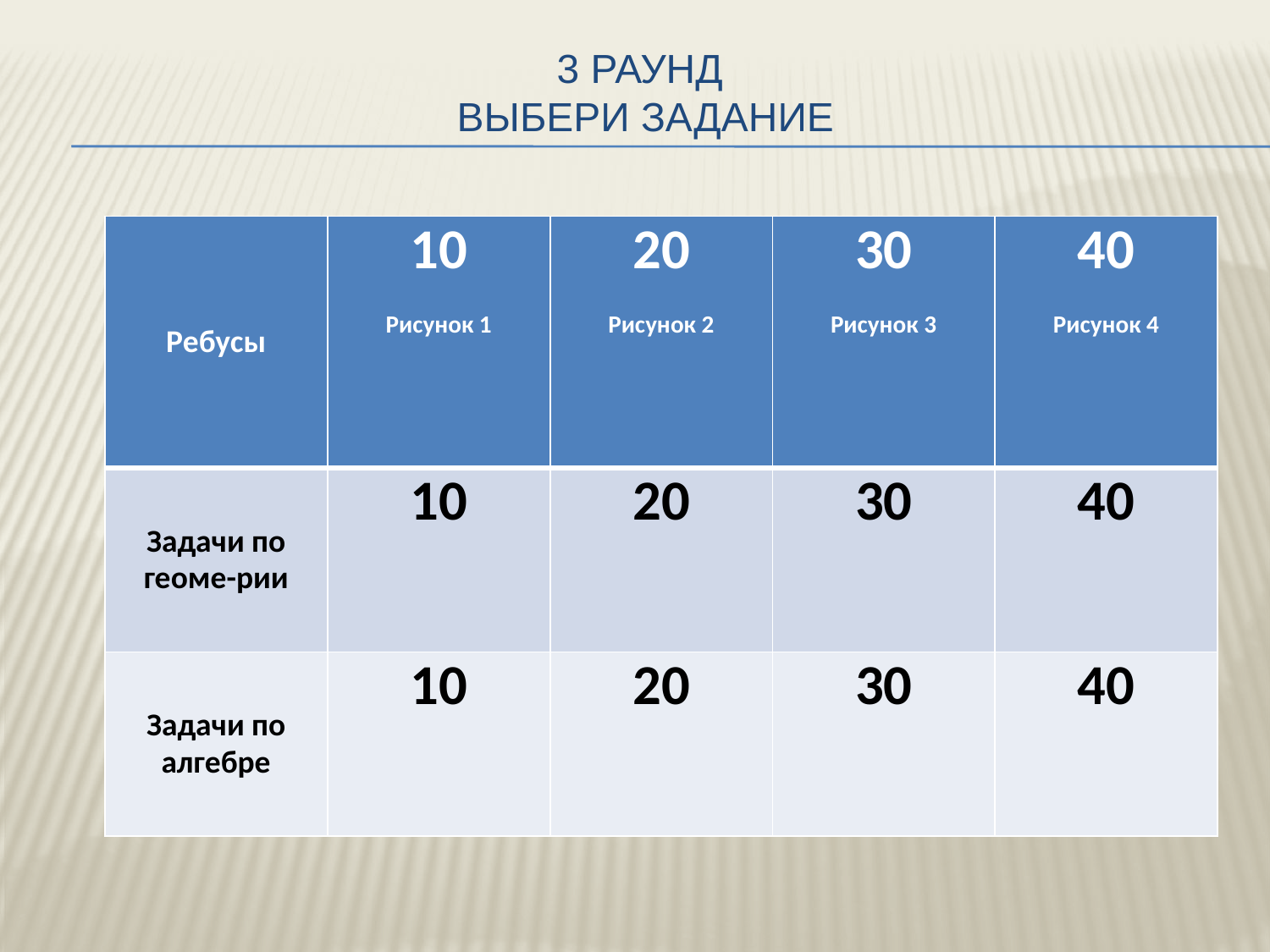

# 3 раунд выбери задание
| Ребусы | 10 Рисунок 1 | 20 Рисунок 2 | 30 Рисунок 3 | 40 Рисунок 4 |
| --- | --- | --- | --- | --- |
| Задачи по геоме-рии | 10 | 20 | 30 | 40 |
| Задачи по алгебре | 10 | 20 | 30 | 40 |